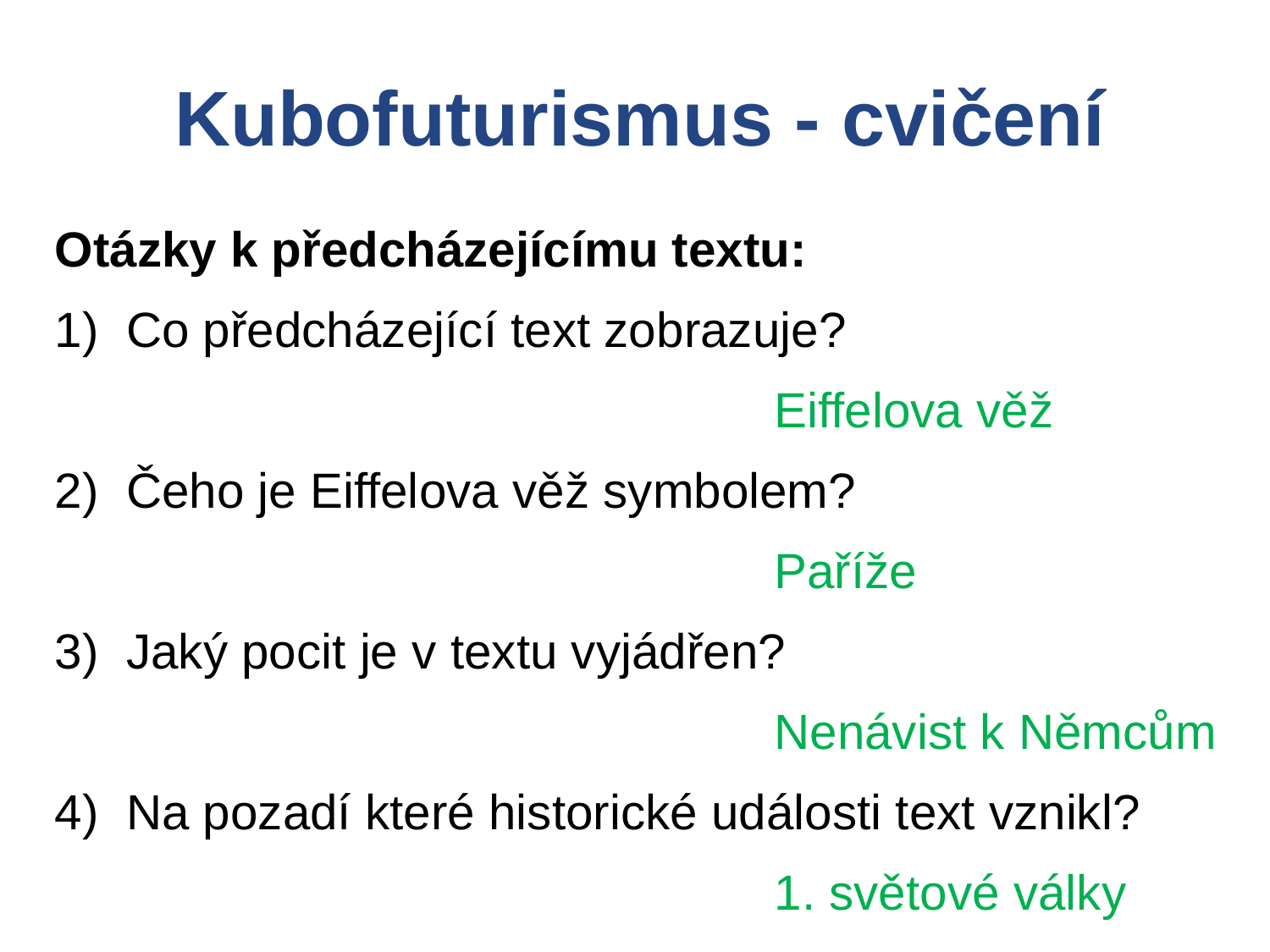

Kubofuturismus - cvičení

Eiffelova věž

Paříže

Nenávist k Němcům

1. světové války
Otázky k předcházejícímu textu:
Co předcházející text zobrazuje?

Čeho je Eiffelova věž symbolem?

Jaký pocit je v textu vyjádřen?

Na pozadí které historické události text vznikl?